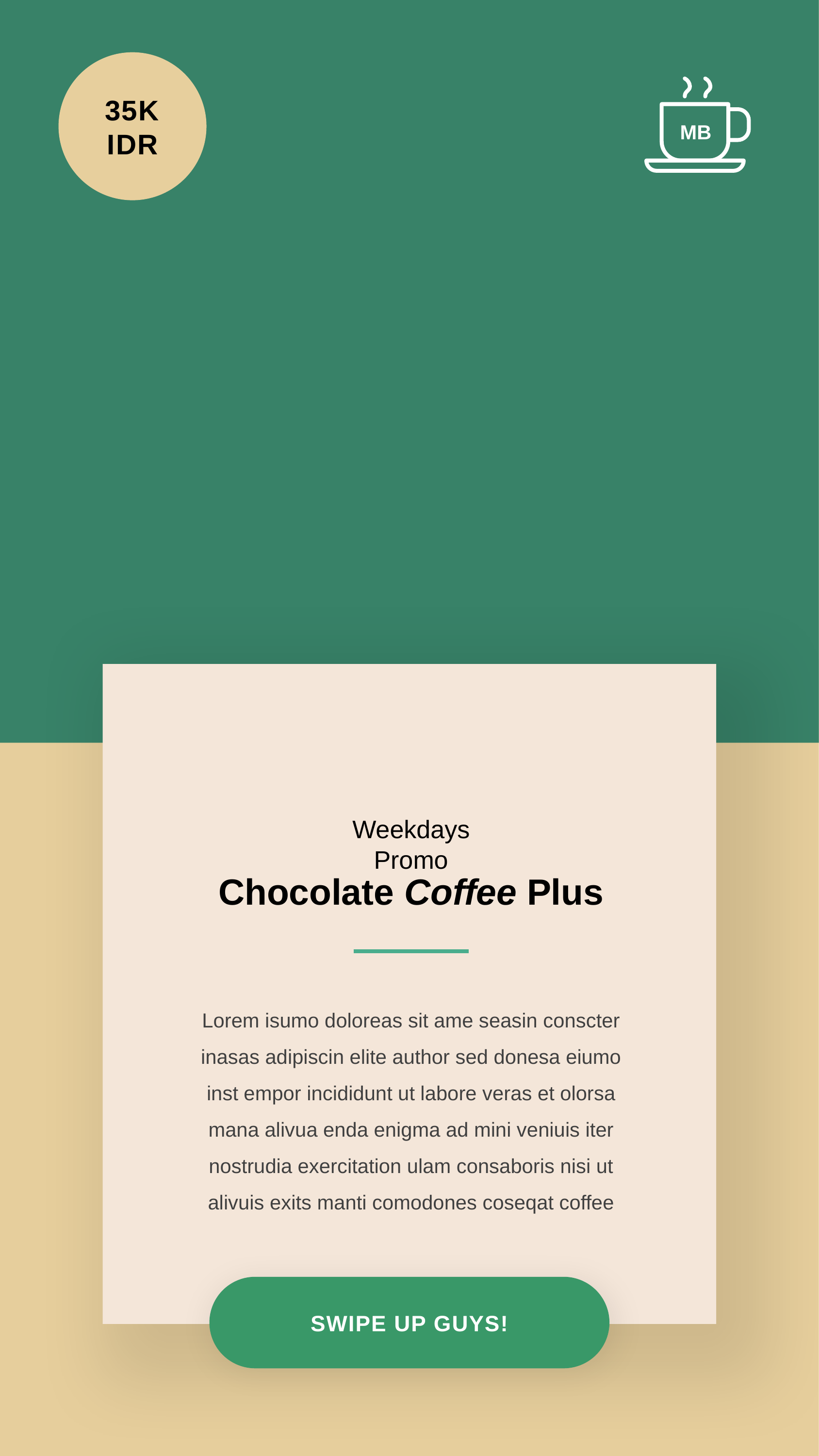

35K IDR

MB

Weekdays Promo
Chocolate Coffee Plus
Lorem isumo doloreas sit ame seasin conscter inasas adipiscin elite author sed donesa eiumo inst empor incididunt ut labore veras et olorsa mana alivua enda enigma ad mini veniuis iter nostrudia exercitation ulam consaboris nisi ut alivuis exits manti comodones coseqat coffee
SWIPE UP GUYS!